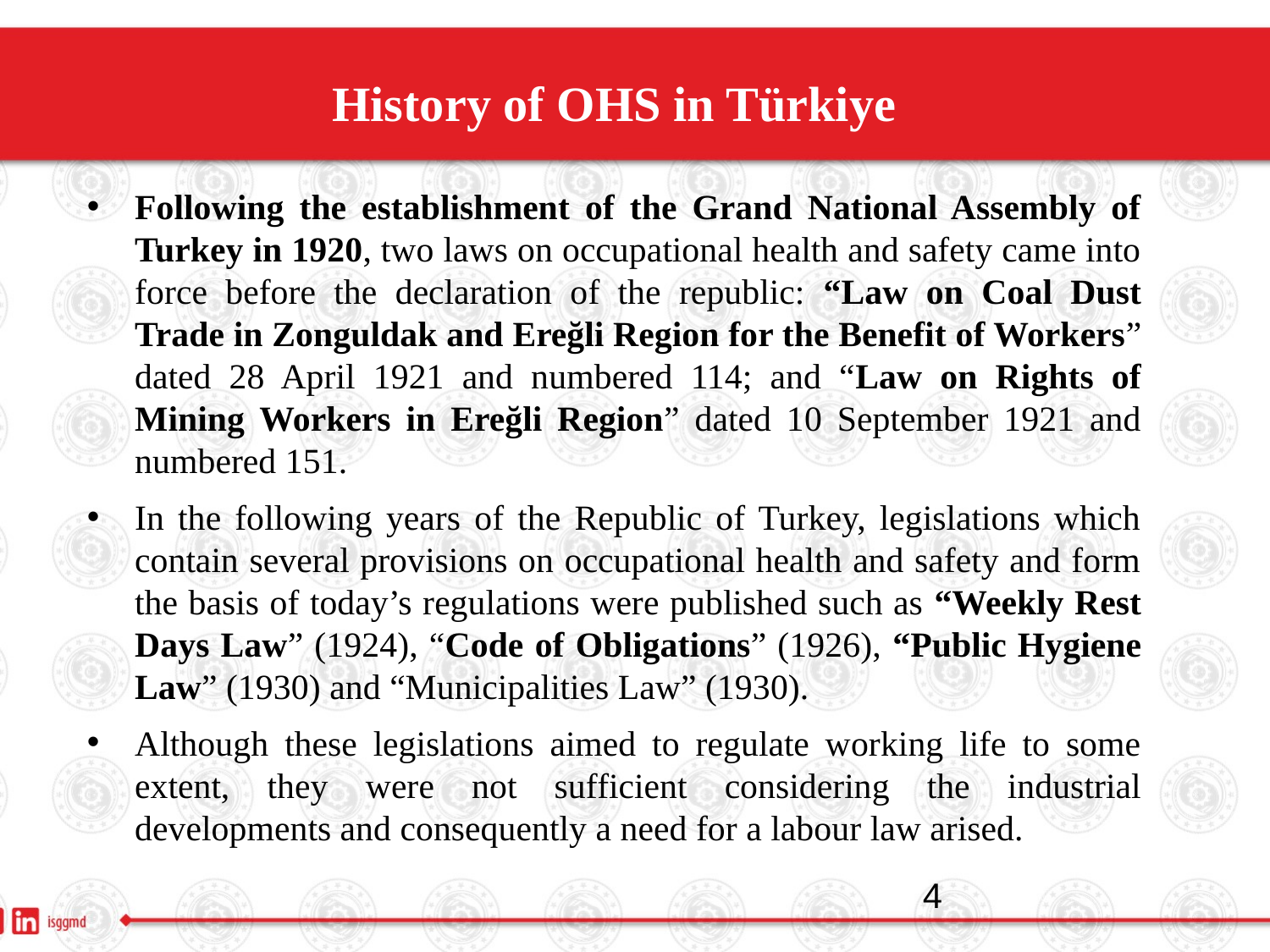

History of OHS in Türkiye
Following the establishment of the Grand National Assembly of Turkey in 1920, two laws on occupational health and safety came into force before the declaration of the republic: “Law on Coal Dust Trade in Zonguldak and Ereğli Region for the Benefit of Workers” dated 28 April 1921 and numbered 114; and “Law on Rights of Mining Workers in Ereğli Region” dated 10 September 1921 and numbered 151.
In the following years of the Republic of Turkey, legislations which contain several provisions on occupational health and safety and form the basis of today’s regulations were published such as “Weekly Rest Days Law” (1924), “Code of Obligations” (1926), “Public Hygiene Law” (1930) and “Municipalities Law” (1930).
Although these legislations aimed to regulate working life to some extent, they were not sufficient considering the industrial developments and consequently a need for a labour law arised.
4